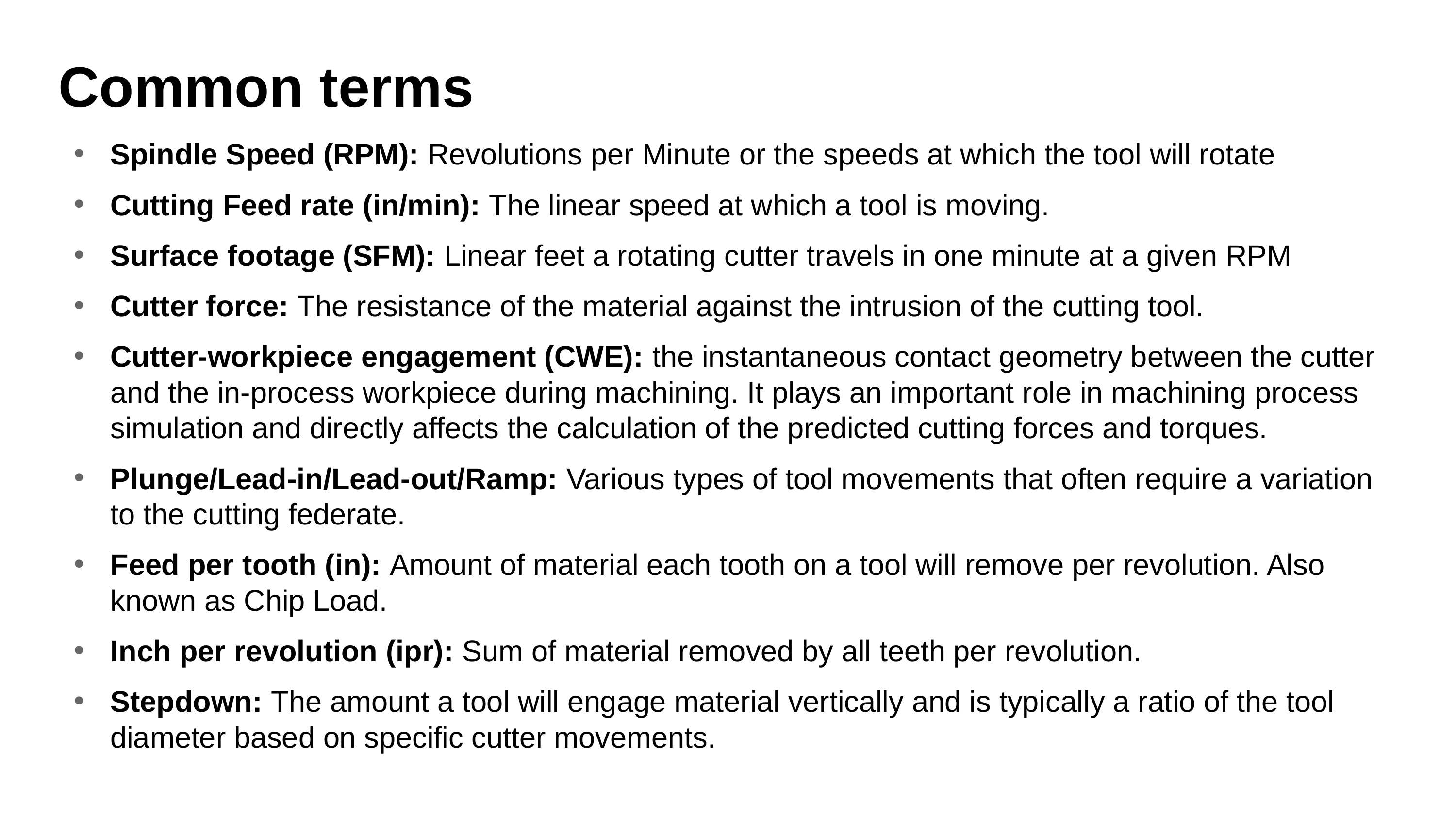

# Common terms
Spindle Speed (RPM): Revolutions per Minute or the speeds at which the tool will rotate
Cutting Feed rate (in/min): The linear speed at which a tool is moving.
Surface footage (SFM): Linear feet a rotating cutter travels in one minute at a given RPM
Cutter force: The resistance of the material against the intrusion of the cutting tool.
Cutter-workpiece engagement (CWE): the instantaneous contact geometry between the cutter and the in-process workpiece during machining. It plays an important role in machining process simulation and directly affects the calculation of the predicted cutting forces and torques.
Plunge/Lead-in/Lead-out/Ramp: Various types of tool movements that often require a variation to the cutting federate.
Feed per tooth (in): Amount of material each tooth on a tool will remove per revolution. Also known as Chip Load.
Inch per revolution (ipr): Sum of material removed by all teeth per revolution.
Stepdown: The amount a tool will engage material vertically and is typically a ratio of the tool diameter based on specific cutter movements.